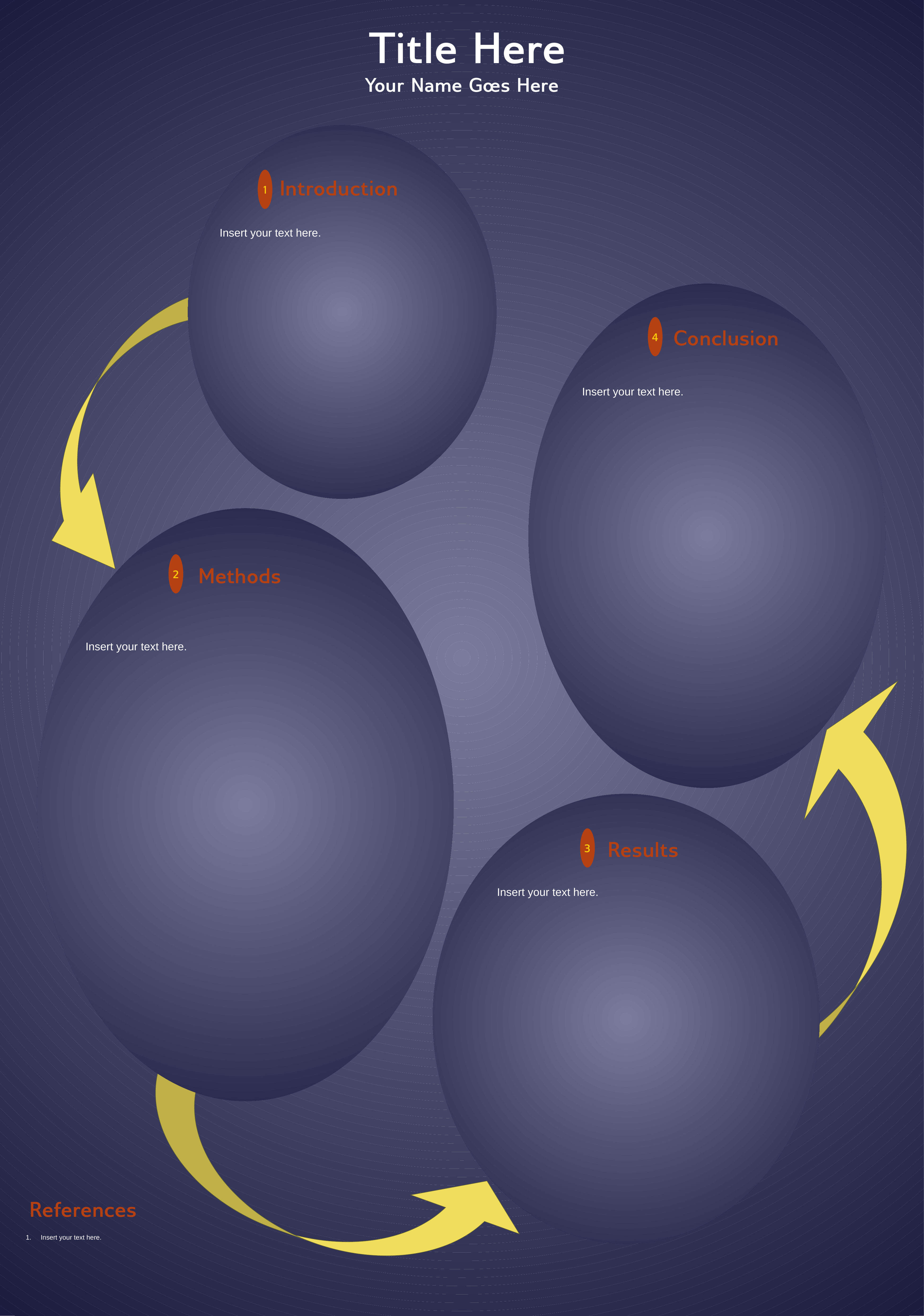

Title Here
Your Name Goes Here

Introduction
1

Insert your text here.

4
Conclusion

Insert your text here.

2
Methods
Insert your text here.

3
Results

Insert your text here.

References
Insert your text here.